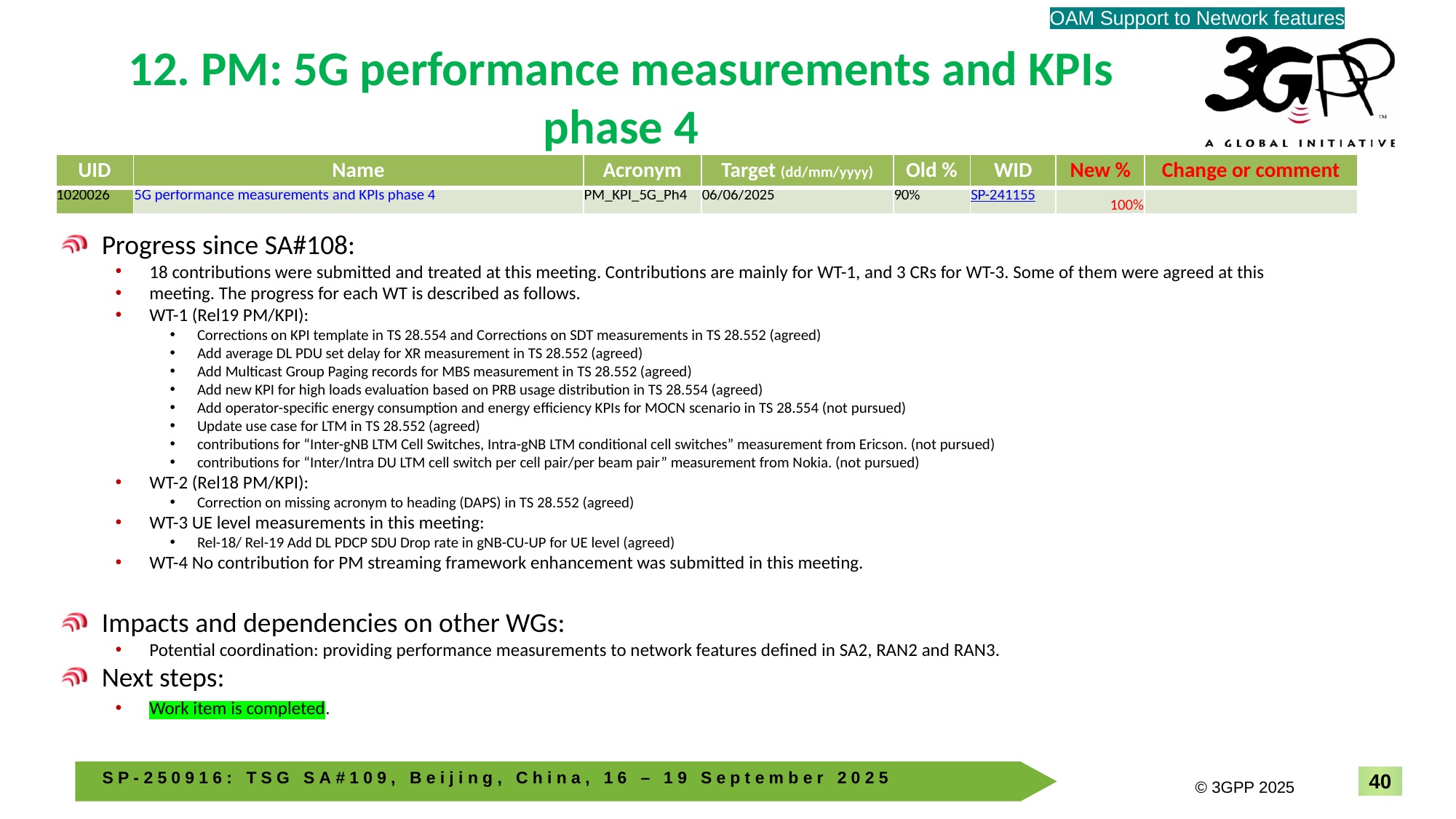

OAM Support to Network features
# 12. PM: 5G performance measurements and KPIs phase 4
| UID | Name | Acronym | Target (dd/mm/yyyy) | Old % | WID | New % | Change or comment |
| --- | --- | --- | --- | --- | --- | --- | --- |
| 1020026 | 5G performance measurements and KPIs phase 4 | PM\_KPI\_5G\_Ph4 | 06/06/2025 | 90% | SP-241155 | 100% |  |
Progress since SA#108:
18 contributions were submitted and treated at this meeting. Contributions are mainly for WT-1, and 3 CRs for WT-3. Some of them were agreed at this
meeting. The progress for each WT is described as follows.
WT-1 (Rel19 PM/KPI):
Corrections on KPI template in TS 28.554 and Corrections on SDT measurements in TS 28.552 (agreed)
Add average DL PDU set delay for XR measurement in TS 28.552 (agreed)
Add Multicast Group Paging records for MBS measurement in TS 28.552 (agreed)
Add new KPI for high loads evaluation based on PRB usage distribution in TS 28.554 (agreed)
Add operator-specific energy consumption and energy efficiency KPIs for MOCN scenario in TS 28.554 (not pursued)
Update use case for LTM in TS 28.552 (agreed)
contributions for “Inter-gNB LTM Cell Switches, Intra-gNB LTM conditional cell switches” measurement from Ericson. (not pursued)
contributions for “Inter/Intra DU LTM cell switch per cell pair/per beam pair” measurement from Nokia. (not pursued)
WT-2 (Rel18 PM/KPI):
Correction on missing acronym to heading (DAPS) in TS 28.552 (agreed)
WT-3 UE level measurements in this meeting:
Rel-18/ Rel-19 Add DL PDCP SDU Drop rate in gNB-CU-UP for UE level (agreed)
WT-4 No contribution for PM streaming framework enhancement was submitted in this meeting.

Impacts and dependencies on other WGs:
Potential coordination: providing performance measurements to network features defined in SA2, RAN2 and RAN3.
Next steps:
Work item is completed.